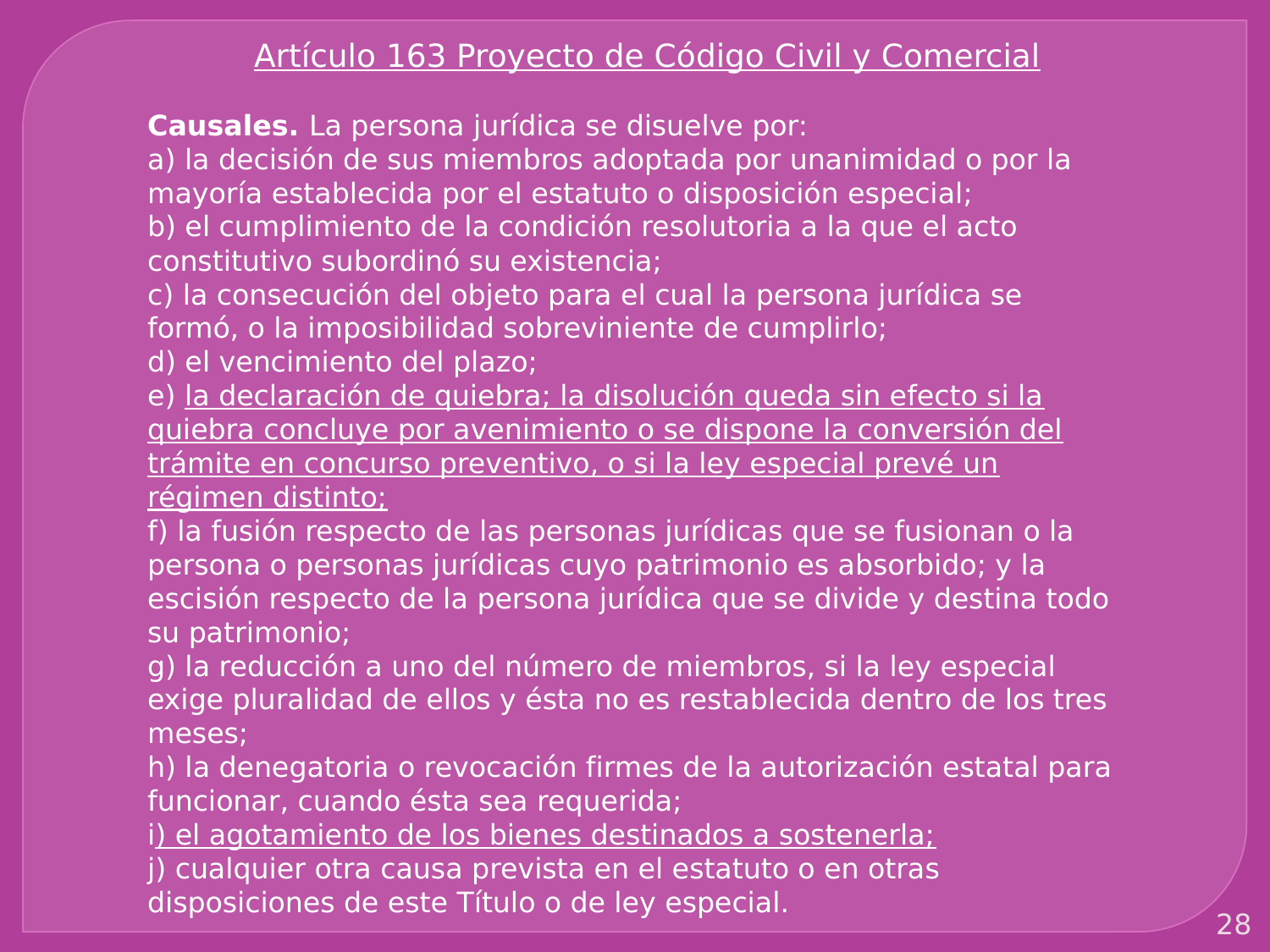

Artículo 163 Proyecto de Código Civil y Comercial

Causales. La persona jurídica se disuelve por:
a) la decisión de sus miembros adoptada por unanimidad o por la
mayoría establecida por el estatuto o disposición especial;
b) el cumplimiento de la condición resolutoria a la que el acto
constitutivo subordinó su existencia;
c) la consecución del objeto para el cual la persona jurídica se
formó, o la imposibilidad sobreviniente de cumplirlo;
d) el vencimiento del plazo;
e) la declaración de quiebra; la disolución queda sin efecto si la
quiebra concluye por avenimiento o se dispone la conversión del
trámite en concurso preventivo, o si la ley especial prevé un
régimen distinto;
f) la fusión respecto de las personas jurídicas que se fusionan o la
persona o personas jurídicas cuyo patrimonio es absorbido; y la
escisión respecto de la persona jurídica que se divide y destina todo
su patrimonio;
g) la reducción a uno del número de miembros, si la ley especial
exige pluralidad de ellos y ésta no es restablecida dentro de los tres
meses;
h) la denegatoria o revocación firmes de la autorización estatal para
funcionar, cuando ésta sea requerida;
i) el agotamiento de los bienes destinados a sostenerla;
j) cualquier otra causa prevista en el estatuto o en otras
disposiciones de este Título o de ley especial.
28